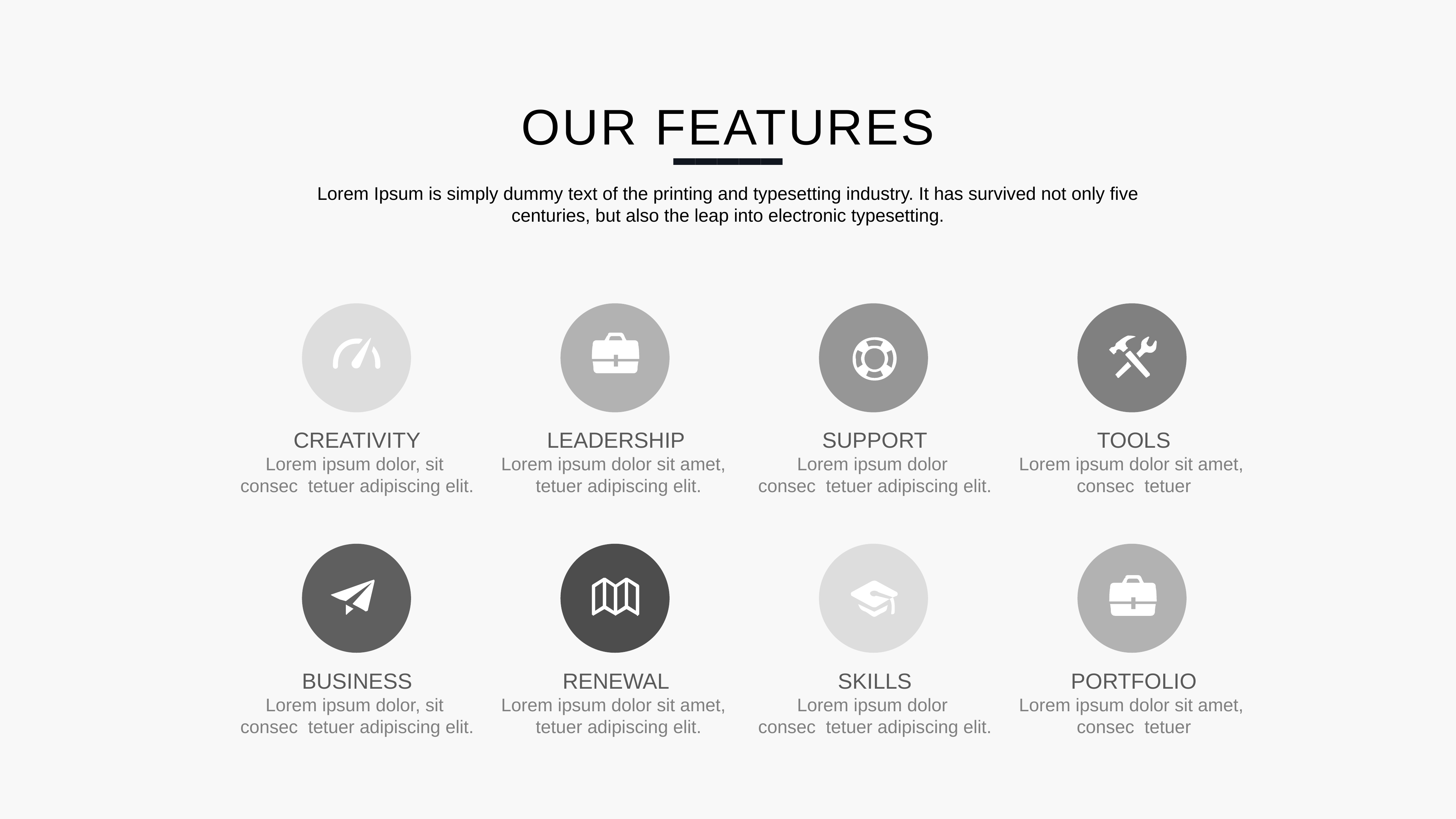

OUR FEATURES

Lorem Ipsum is simply dummy text of the printing and typesetting industry. It has survived not only five centuries, but also the leap into electronic typesetting.

CREATIVITY
Lorem ipsum dolor, sit
consec  tetuer adipiscing elit.
LEADERSHIP
Lorem ipsum dolor sit amet,
 tetuer adipiscing elit.
SUPPORT
Lorem ipsum dolor
consec  tetuer adipiscing elit.
TOOLS
Lorem ipsum dolor sit amet,
consec  tetuer

BUSINESS
Lorem ipsum dolor, sit
consec  tetuer adipiscing elit.
RENEWAL
Lorem ipsum dolor sit amet,
 tetuer adipiscing elit.
SKILLS
Lorem ipsum dolor
consec  tetuer adipiscing elit.
PORTFOLIO
Lorem ipsum dolor sit amet,
consec  tetuer